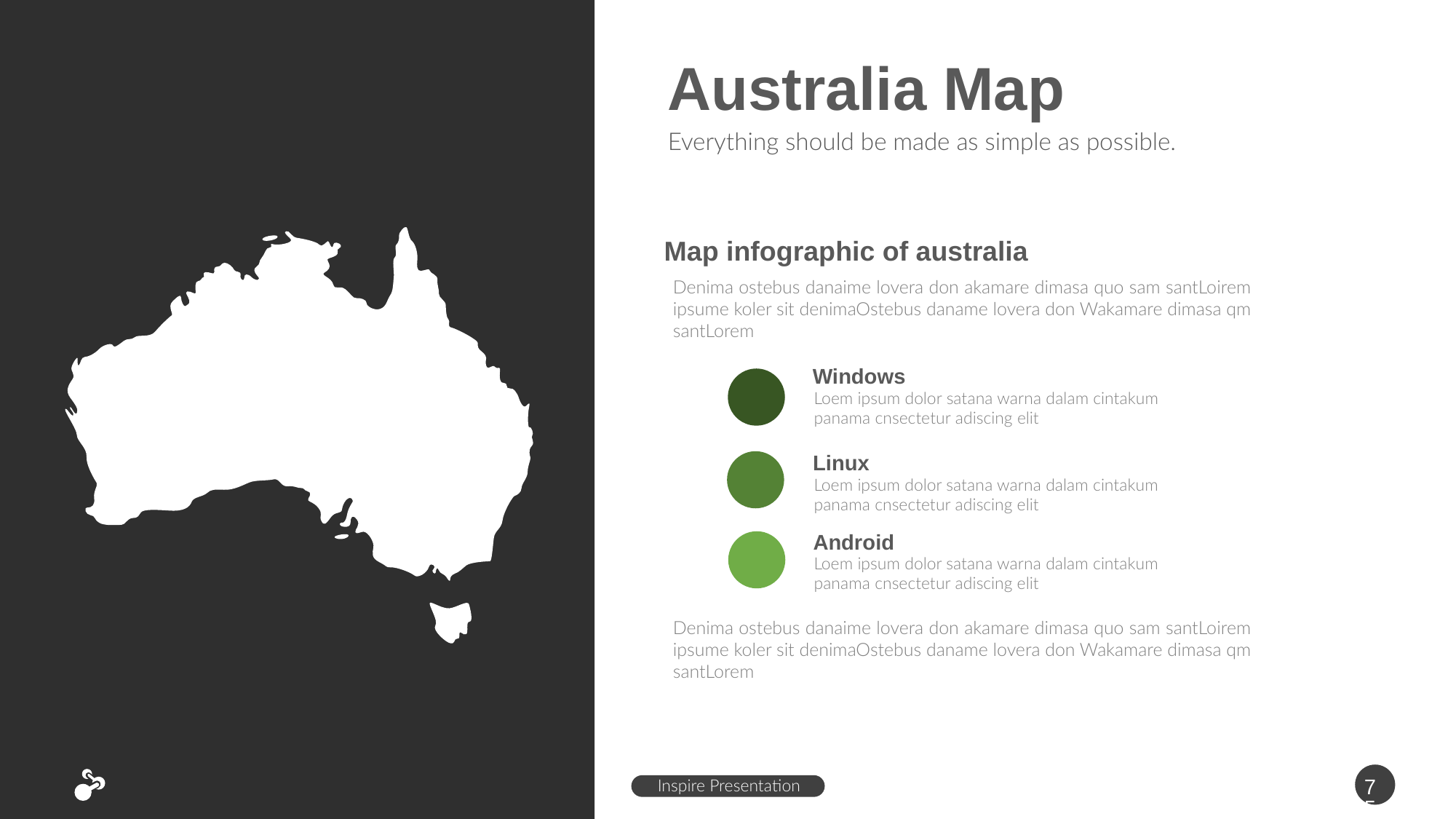

Australia Map
Everything should be made as simple as possible.
Map infographic of australia
Denima ostebus danaime lovera don akamare dimasa quo sam santLoirem ipsume koler sit denimaOstebus daname lovera don Wakamare dimasa qm santLorem
Windows
Loem ipsum dolor satana warna dalam cintakum panama cnsectetur adiscing elit

Linux
Loem ipsum dolor satana warna dalam cintakum panama cnsectetur adiscing elit

Android
Loem ipsum dolor satana warna dalam cintakum panama cnsectetur adiscing elit

Denima ostebus danaime lovera don akamare dimasa quo sam santLoirem ipsume koler sit denimaOstebus daname lovera don Wakamare dimasa qm santLorem

75

Inspire Presentation